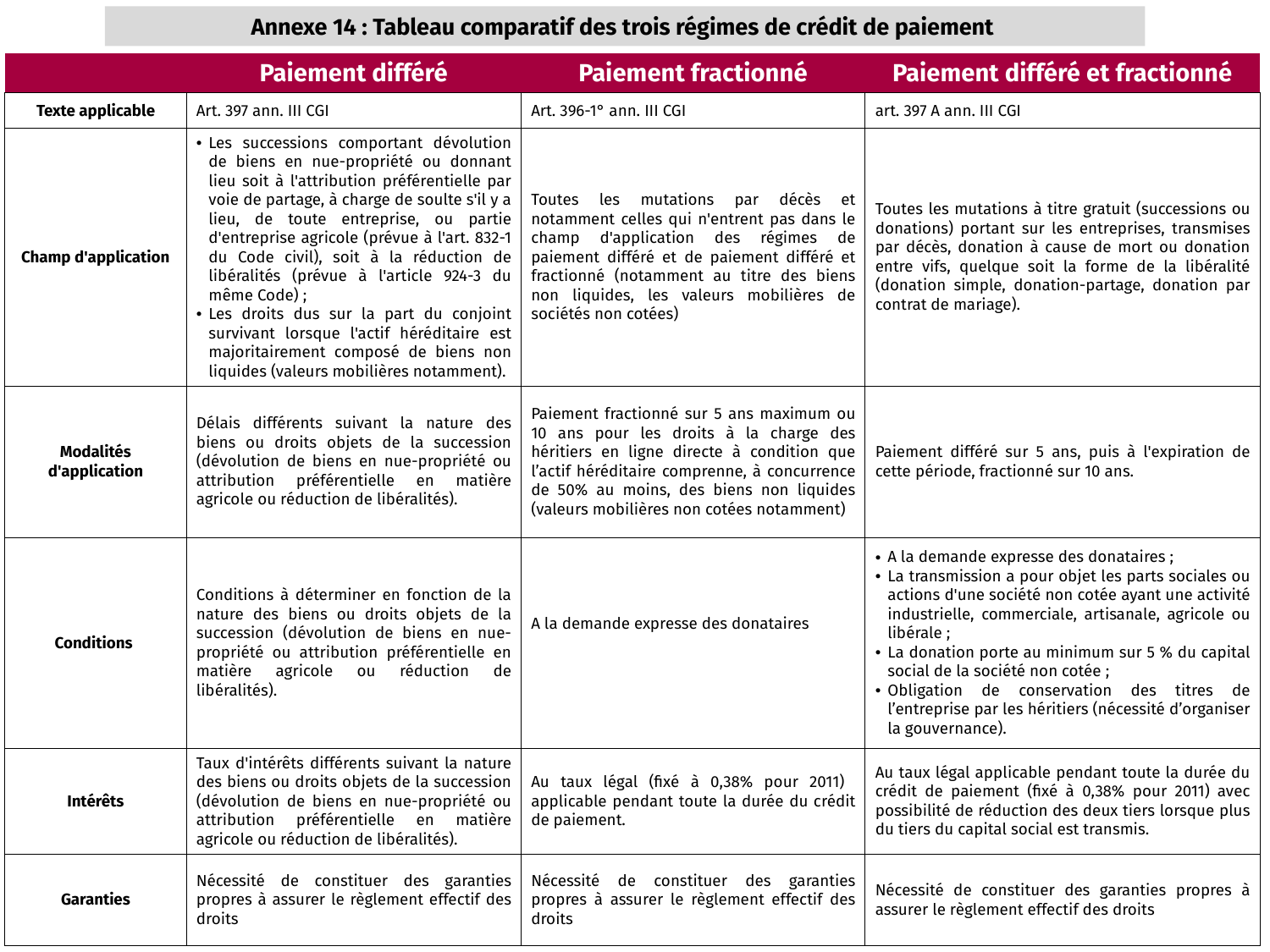

Annexe 14 : Tableau comparatif des trois régimes de crédit de paiement
|  | Paiement différé | Paiement fractionné | Paiement différé et fractionné |
| --- | --- | --- | --- |
| Texte applicable | Art. 397 ann. III CGI | Art. 396-1° ann. III CGI | art. 397 A ann. III CGI |
| Champ d'application | Les successions comportant dévolution de biens en nue-propriété ou donnant lieu soit à l'attribution préférentielle par voie de partage, à charge de soulte s'il y a lieu, de toute entreprise, ou partie d'entreprise agricole (prévue à l'art. 832-1 du Code civil), soit à la réduction de libéralités (prévue à l'article 924-3 du même Code) ; Les droits dus sur la part du conjoint survivant lorsque l'actif héréditaire est majoritairement composé de biens non liquides (valeurs mobilières notamment). | Toutes les mutations par décès et notamment celles qui n'entrent pas dans le champ d'application des régimes de paiement différé et de paiement différé et fractionné (notamment au titre des biens non liquides, les valeurs mobilières de sociétés non cotées) | Toutes les mutations à titre gratuit (successions ou donations) portant sur les entreprises, transmises par décès, donation à cause de mort ou donation entre vifs, quelque soit la forme de la libéralité (donation simple, donation-partage, donation par contrat de mariage). |
| Modalités d'application | Délais différents suivant la nature des biens ou droits objets de la succession (dévolution de biens en nue-propriété ou attribution préférentielle en matière agricole ou réduction de libéralités). | Paiement fractionné sur 5 ans maximum ou 10 ans pour les droits à la charge des héritiers en ligne directe à condition que l’actif héréditaire comprenne, à concurrence de 50% au moins, des biens non liquides (valeurs mobilières non cotées notamment) | Paiement différé sur 5 ans, puis à l'expiration de cette période, fractionné sur 10 ans. |
| Conditions | Conditions à déterminer en fonction de la nature des biens ou droits objets de la succession (dévolution de biens en nue-propriété ou attribution préférentielle en matière agricole ou réduction de libéralités). | A la demande expresse des donataires | A la demande expresse des donataires ; La transmission a pour objet les parts sociales ou actions d'une société non cotée ayant une activité industrielle, commerciale, artisanale, agricole ou libérale ; La donation porte au minimum sur 5 % du capital social de la société non cotée ; Obligation de conservation des titres de l’entreprise par les héritiers (nécessité d’organiser la gouvernance). |
| Intérêts | Taux d'intérêts différents suivant la nature des biens ou droits objets de la succession (dévolution de biens en nue-propriété ou attribution préférentielle en matière agricole ou réduction de libéralités). | Au taux légal (fixé à 0,38% pour 2011) applicable pendant toute la durée du crédit de paiement. | Au taux légal applicable pendant toute la durée du crédit de paiement (fixé à 0,38% pour 2011) avec possibilité de réduction des deux tiers lorsque plus du tiers du capital social est transmis. |
| Garanties | Nécessité de constituer des garanties propres à assurer le règlement effectif des droits | Nécessité de constituer des garanties propres à assurer le règlement effectif des droits | Nécessité de constituer des garanties propres à assurer le règlement effectif des droits |